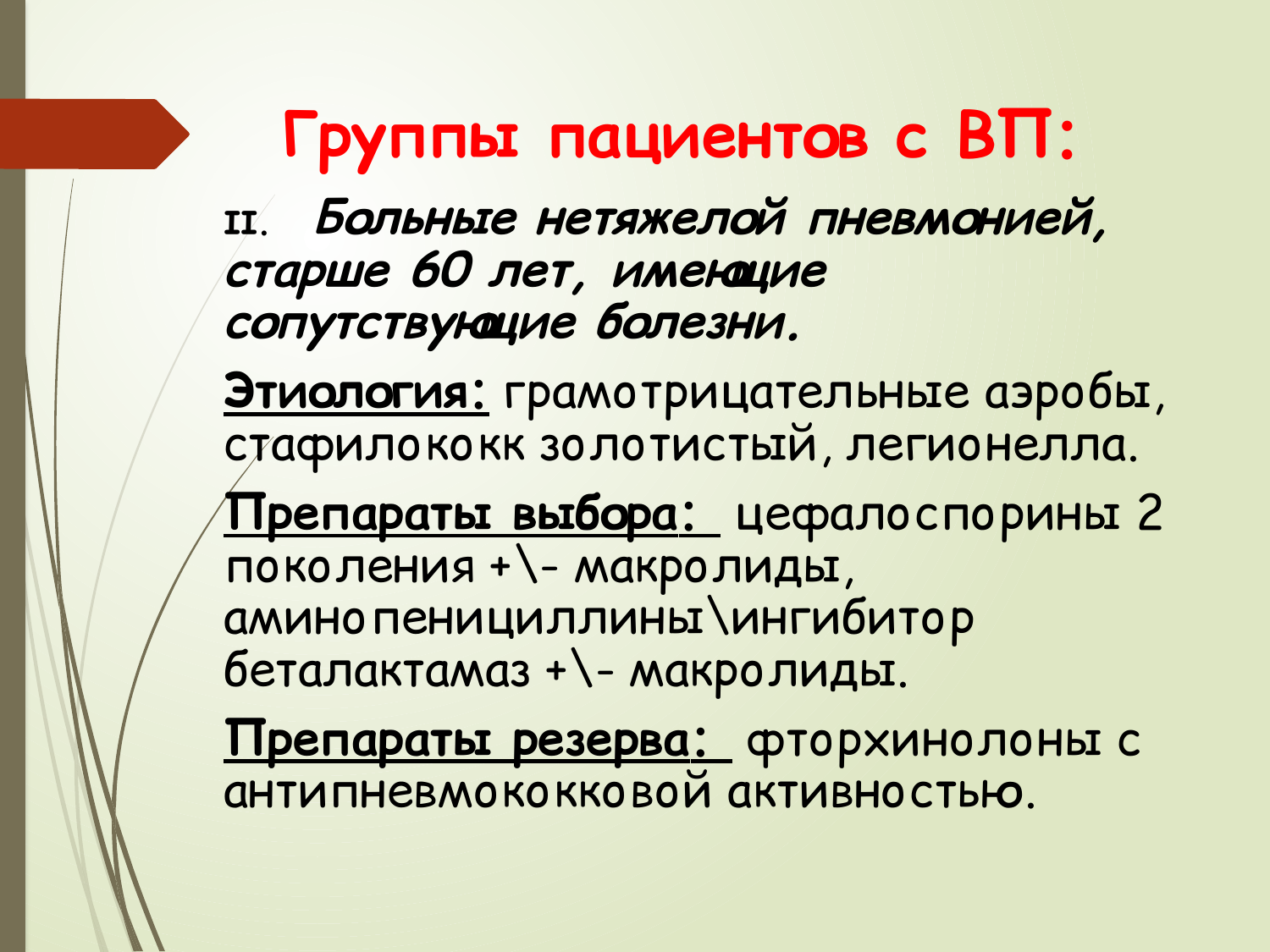

# Группы пациентов с ВП:
	II.  Больные нетяжелой пневмонией, старше 60 лет, имеющие сопутствующие болезни.
	Этиология: грамотрицательные аэробы, стафилококк золотистый, легионелла.
	Препараты выбора:  цефалоспорины 2 поколения +\- макролиды, аминопенициллины\ингибитор беталактамаз +\- макролиды.
	Препараты резерва:  фторхинолоны с антипневмококковой активностью.